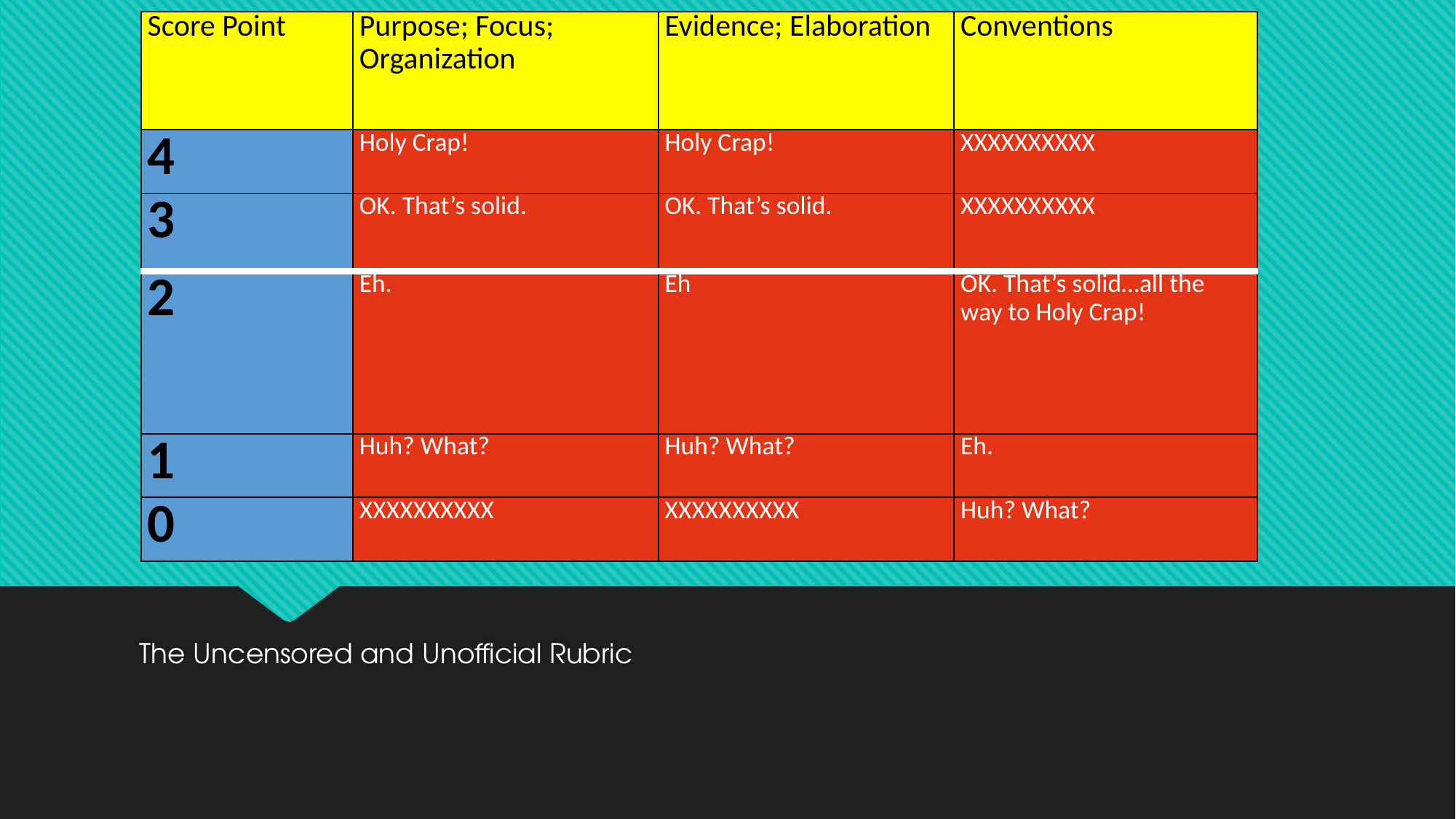

| Score Point | Purpose; Focus; Organization | Evidence; Elaboration | Conventions |
| --- | --- | --- | --- |
| 4 | Holy Crap! | Holy Crap! | XXXXXXXXXX |
| 3 | OK. That’s solid. | OK. That’s solid. | XXXXXXXXXX |
| 2 | Eh. | Eh | OK. That’s solid…all the way to Holy Crap! |
| 1 | Huh? What? | Huh? What? | Eh. |
| 0 | XXXXXXXXXX | XXXXXXXXXX | Huh? What? |
The Uncensored and Unofficial Rubric